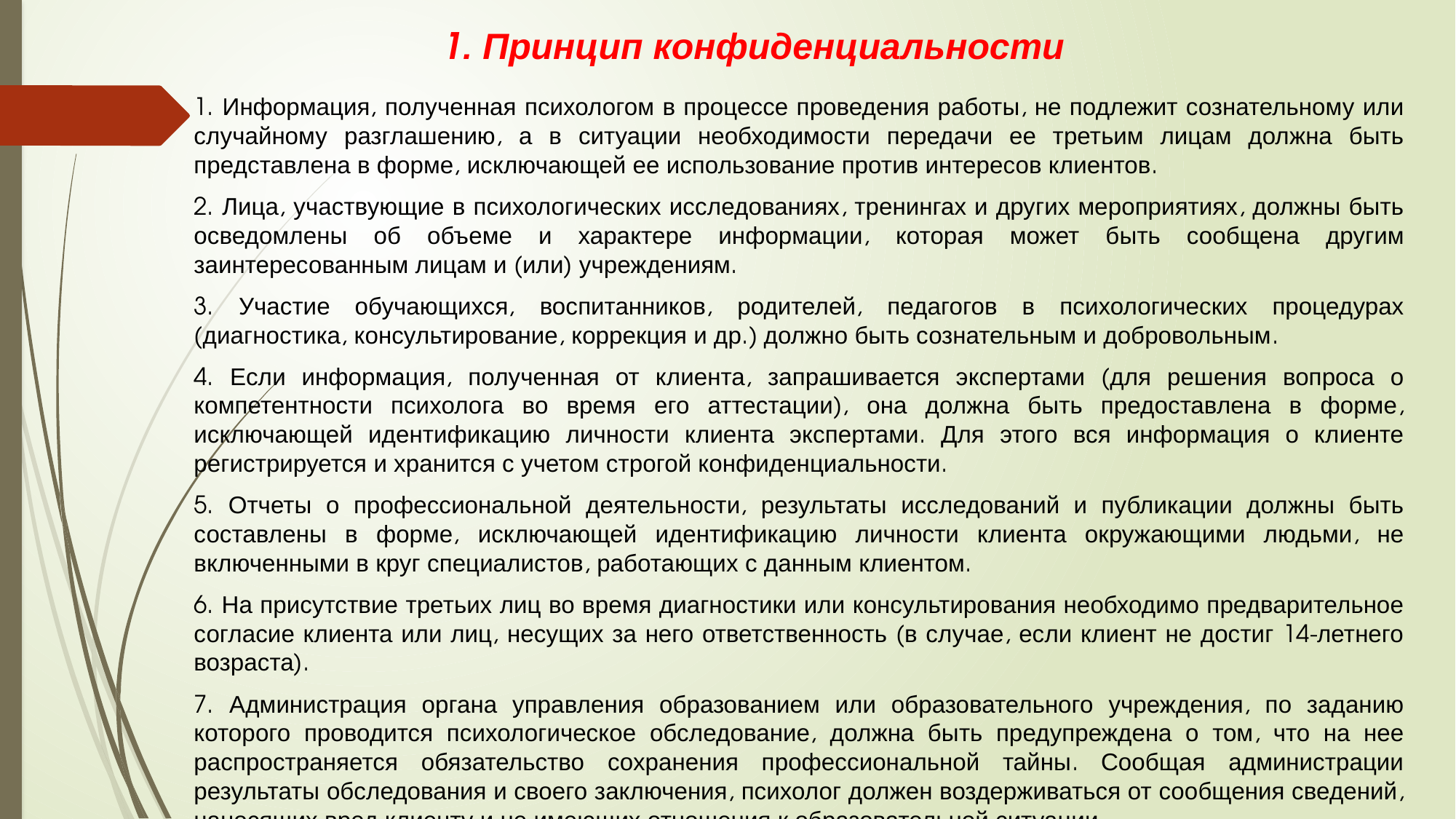

# 1. Принцип конфиденциальности
1. Информация, полученная психологом в процессе проведения работы, не подлежит сознательному или случайному разглашению, а в ситуации необходимости передачи ее третьим лицам должна быть представлена в форме, исключающей ее использование против интересов клиентов.
2. Лица, участвующие в психологических исследованиях, тренингах и других мероприятиях, должны быть осведомлены об объеме и характере информации, которая может быть сообщена другим заинтересованным лицам и (или) учреждениям.
3. Участие обучающихся, воспитанников, родителей, педагогов в психологических процедурах (диагностика, консультирование, коррекция и др.) должно быть сознательным и добровольным.
4. Если информация, полученная от клиента, запрашивается экспертами (для решения вопроса о компетентности психолога во время его аттестации), она должна быть предоставлена в форме, исключающей идентификацию личности клиента экспертами. Для этого вся информация о клиенте регистрируется и хранится с учетом строгой конфиденциальности.
5. Отчеты о профессиональной деятельности, результаты исследований и публикации должны быть составлены в форме, исключающей идентификацию личности клиента окружающими людьми, не включенными в круг специалистов, работающих с данным клиентом.
6. На присутствие третьих лиц во время диагностики или консультирования необходимо предварительное согласие клиента или лиц, несущих за него ответственность (в случае, если клиент не достиг 14-летнего возраста).
7. Администрация органа управления образованием или образовательного учреждения, по заданию которого проводится психологическое обследование, должна быть предупреждена о том, что на нее распространяется обязательство сохранения профессиональной тайны. Сообщая администрации результаты обследования и своего заключения, психолог должен воздерживаться от сообщения сведений, наносящих вред клиенту и не имеющих отношения к образовательной ситуации.